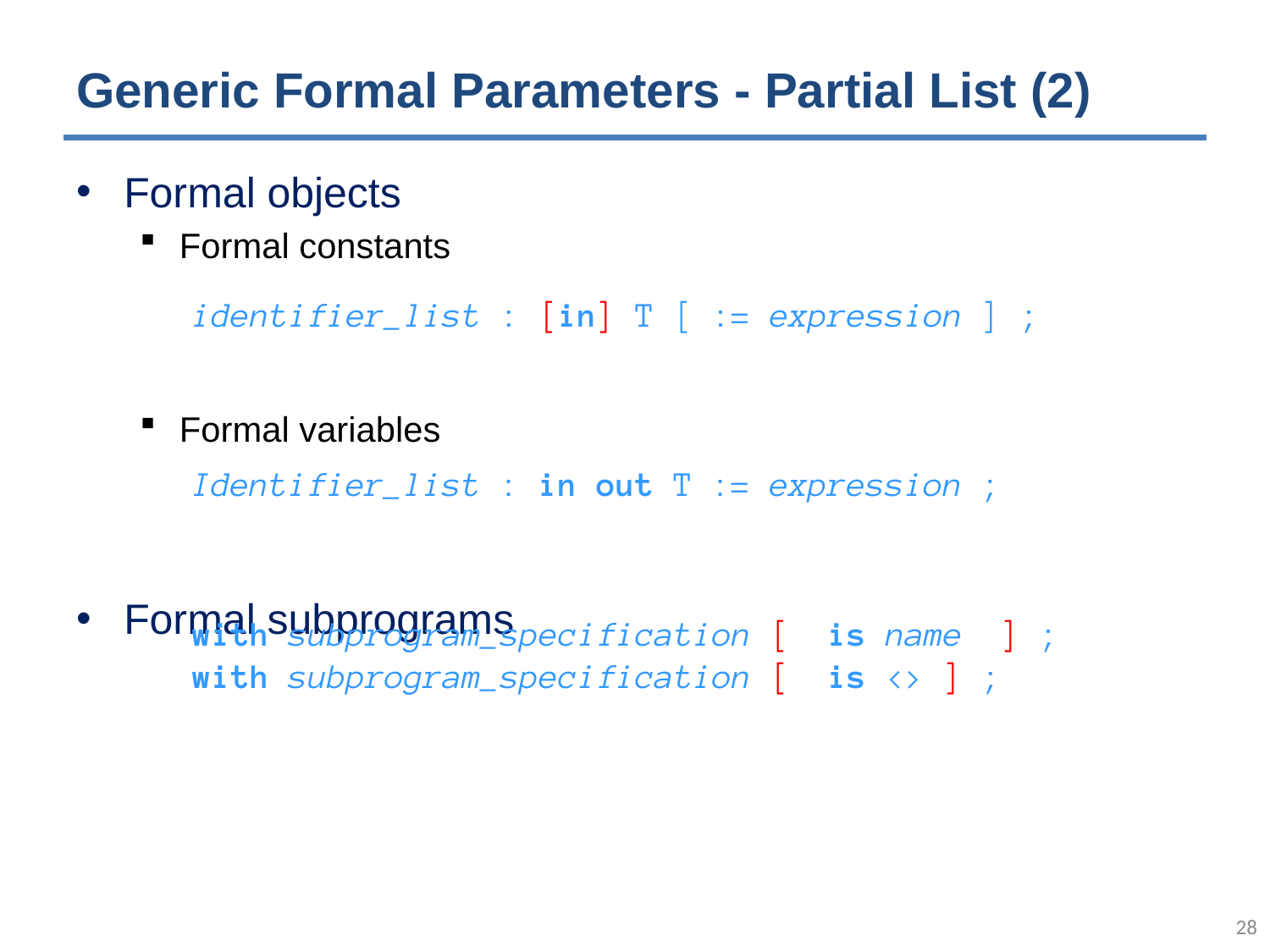

# Generic Formal Parameters - Partial List (2)
Formal objects
Formal constants

Formal variables

Formal subprograms

identifier_list : [in] T [ := expression ] ;
Identifier_list : in out T := expression ;
with subprogram_specification [  is name  ] ;
with subprogram_specification [  is <> ] ;
28